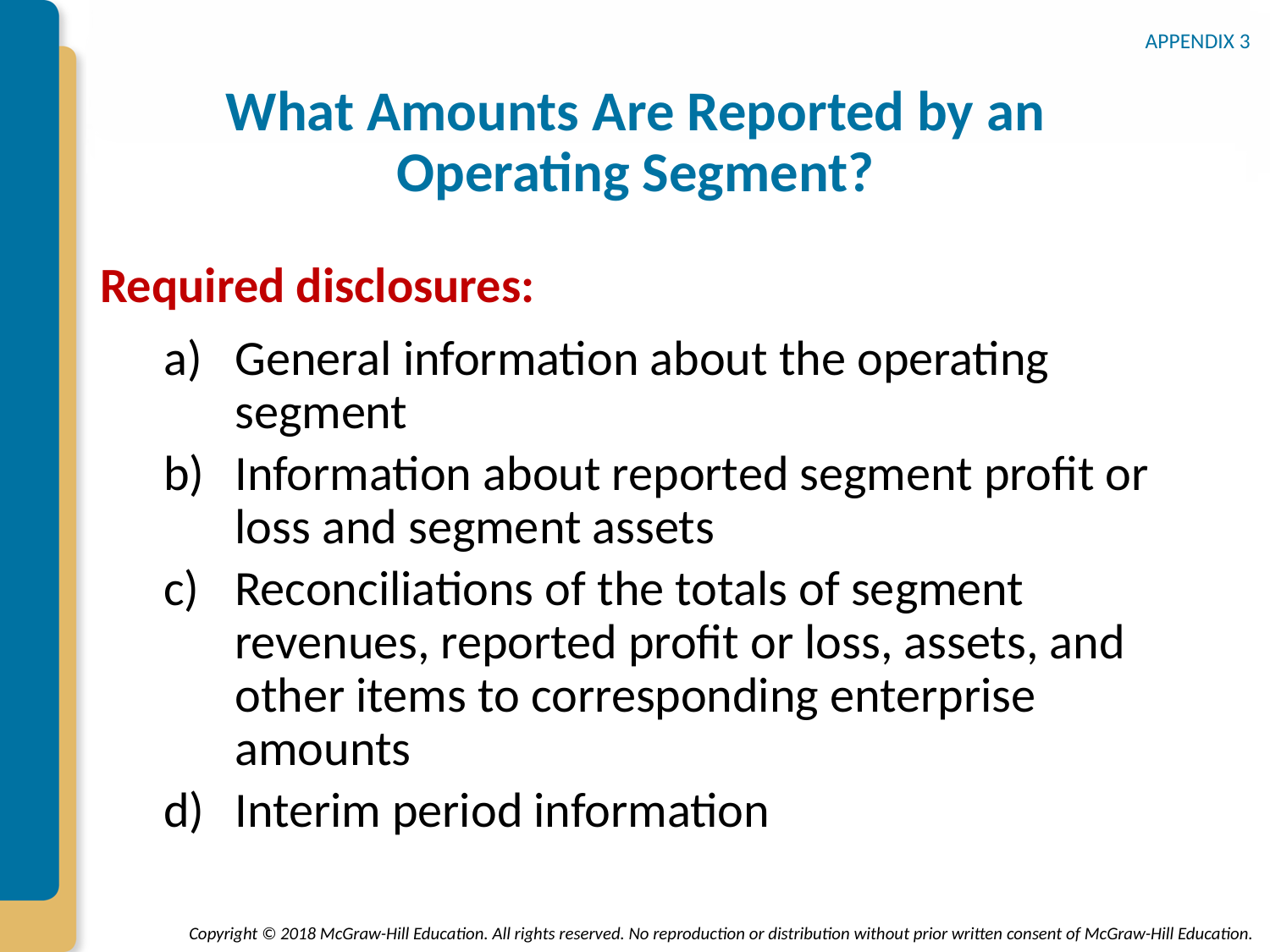

APPENDIX 3
# What Amounts Are Reported by an Operating Segment?
Required disclosures:
General information about the operating segment
Information about reported segment profit or loss and segment assets
Reconciliations of the totals of segment revenues, reported profit or loss, assets, and other items to corresponding enterprise amounts
Interim period information